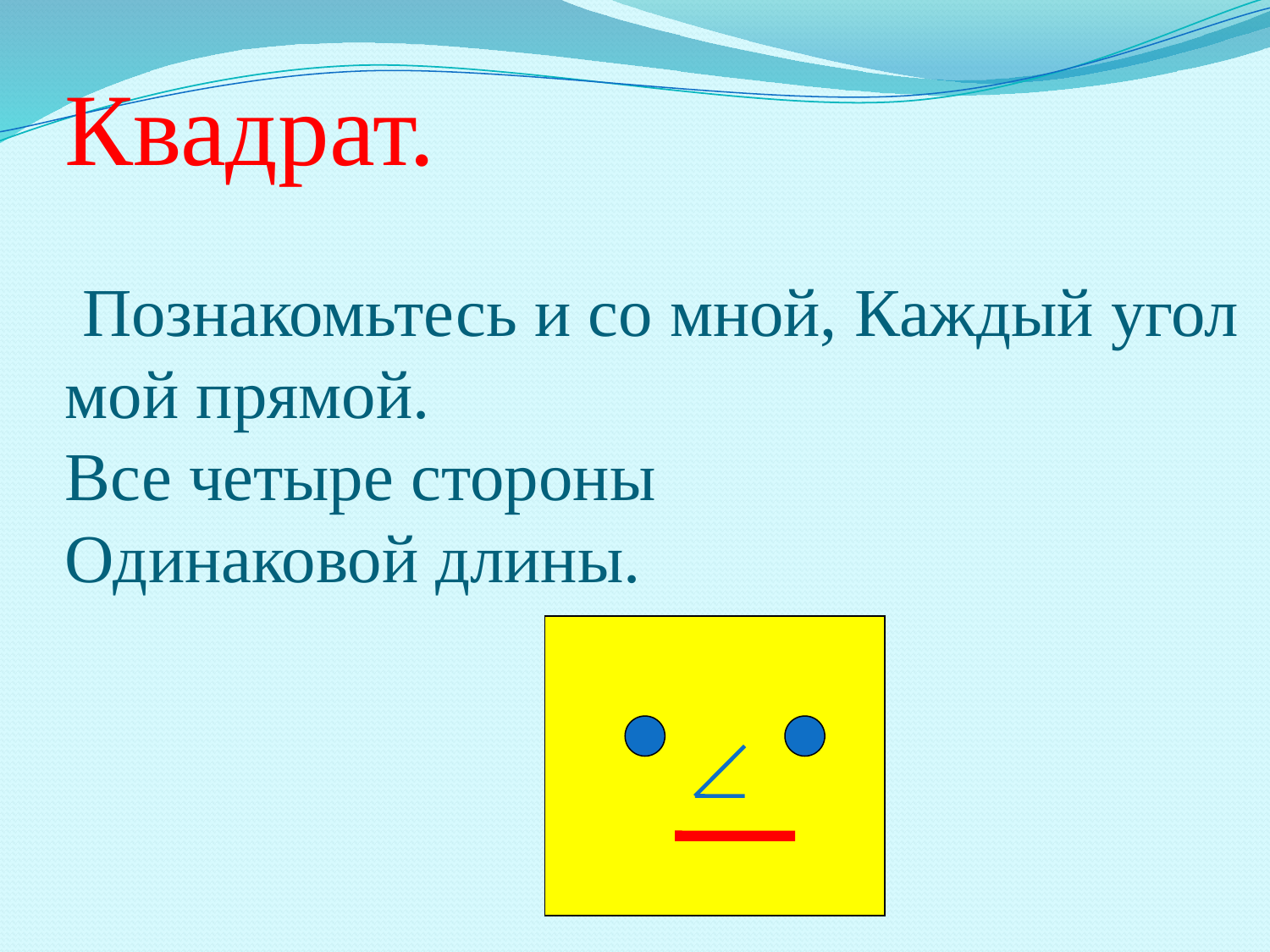

# Квадрат. Познакомьтесь и со мной, Каждый угол мой прямой. Все четыре стороны Одинаковой длины.